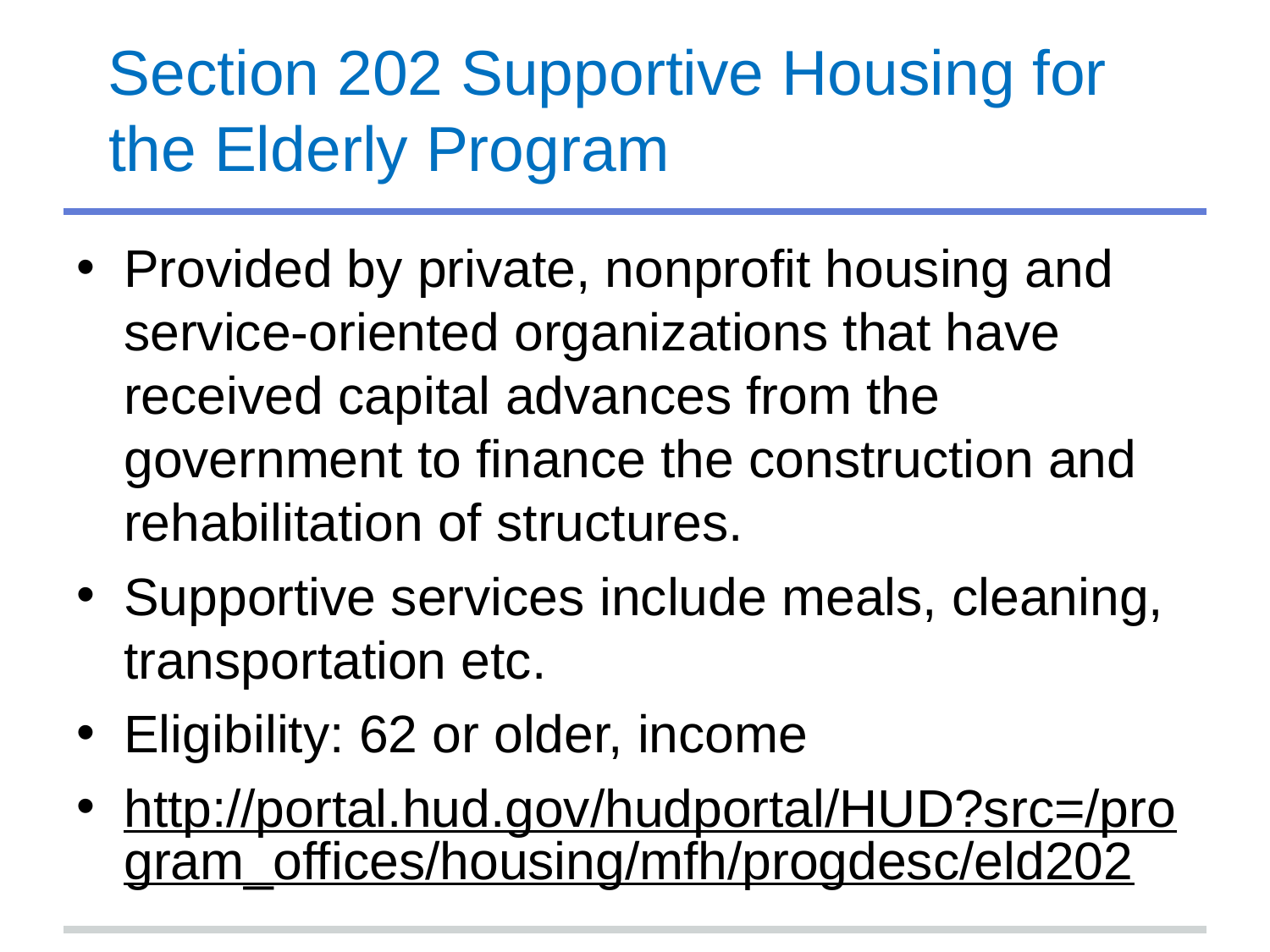

# Section 202 Supportive Housing for the Elderly Program
Provided by private, nonprofit housing and service-oriented organizations that have received capital advances from the government to finance the construction and rehabilitation of structures.
Supportive services include meals, cleaning, transportation etc.
Eligibility: 62 or older, income
http://portal.hud.gov/hudportal/HUD?src=/program_offices/housing/mfh/progdesc/eld202